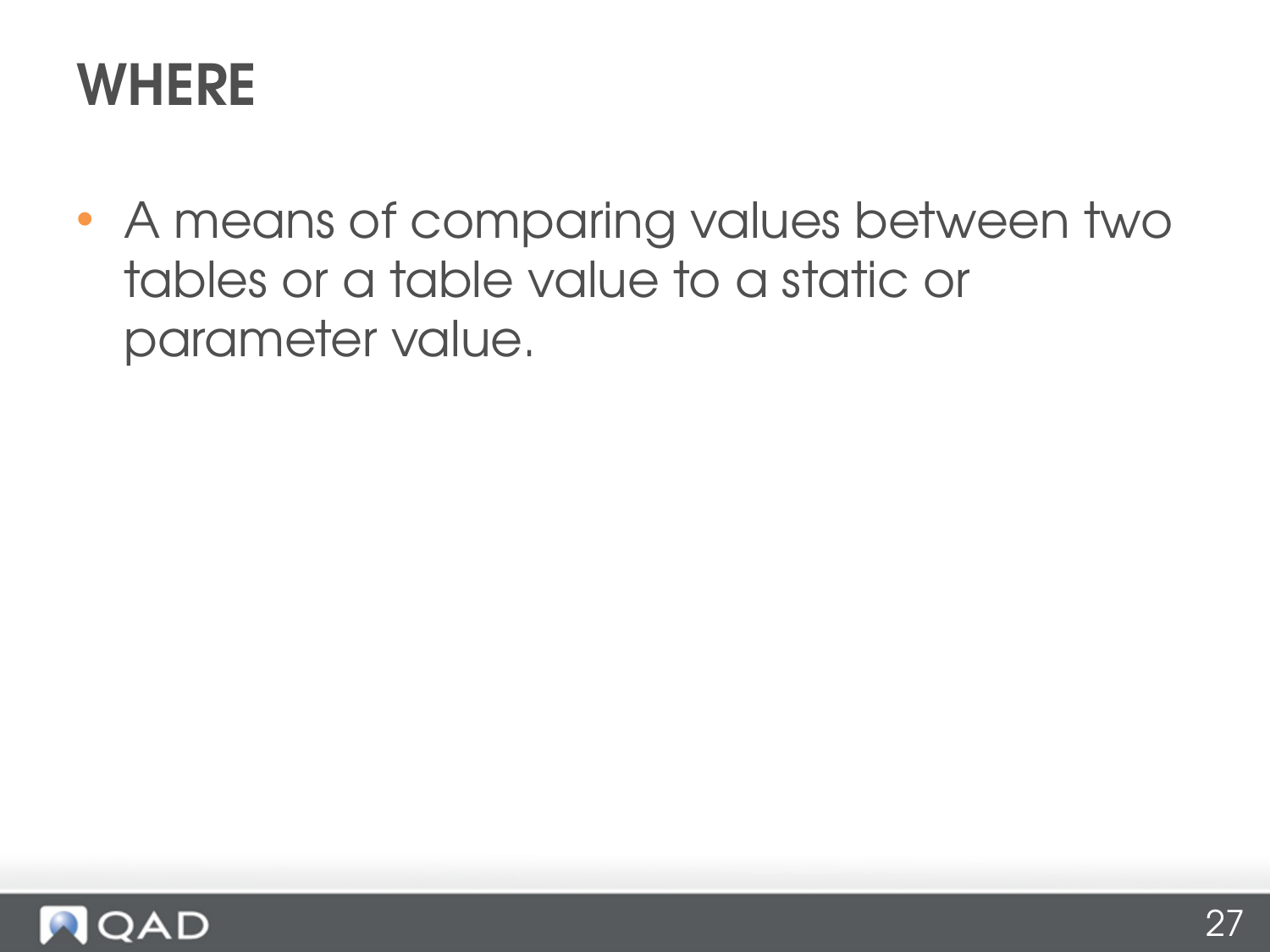

# WHERE
A means of comparing values between two tables or a table value to a static or parameter value.
27